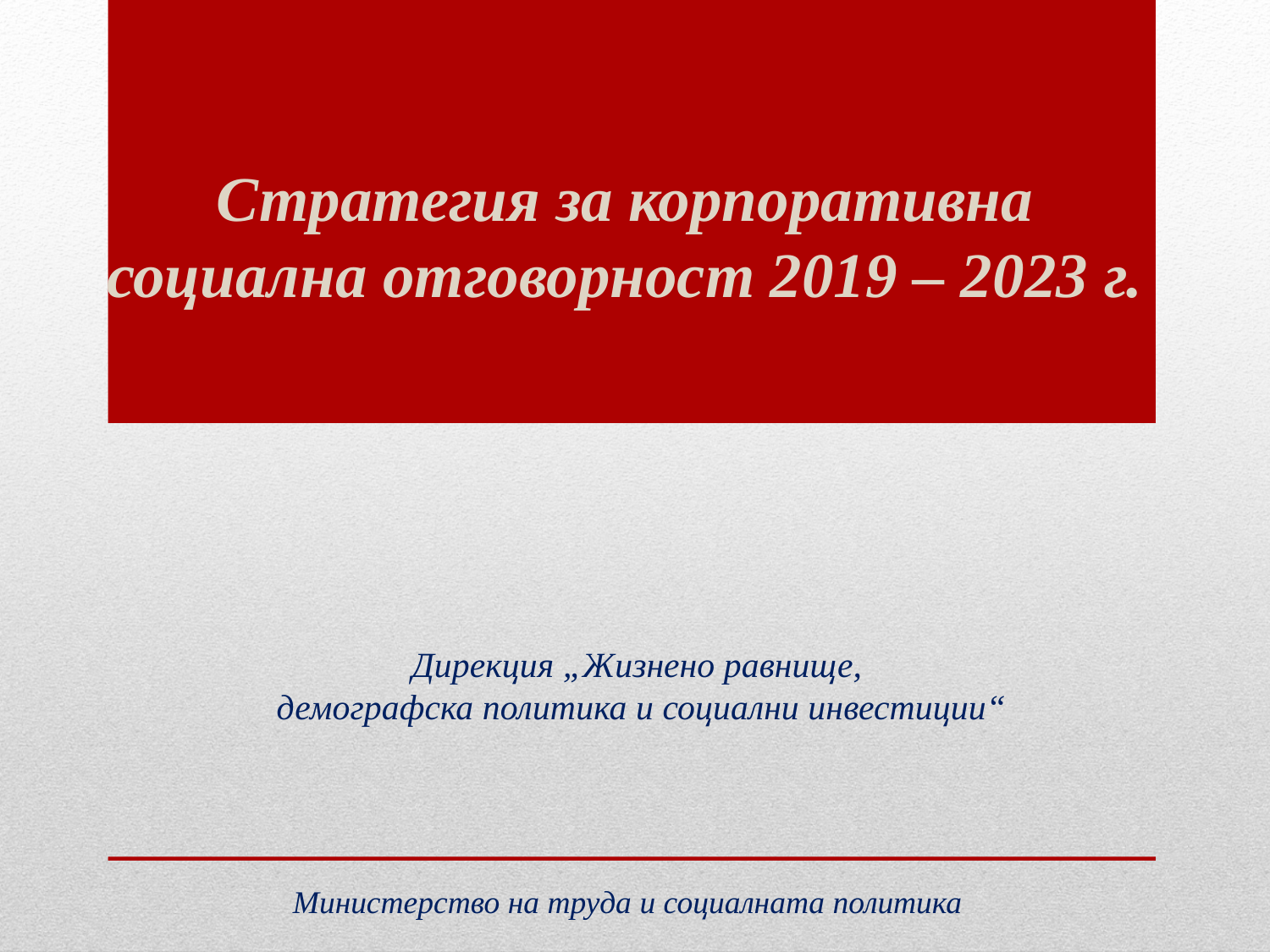

# Стратегия за корпоративна социална отговорност 2019 – 2023 г.
Дирекция „Жизнено равнище,
демографска политика и социални инвестиции“
Министерство на труда и социалната политика